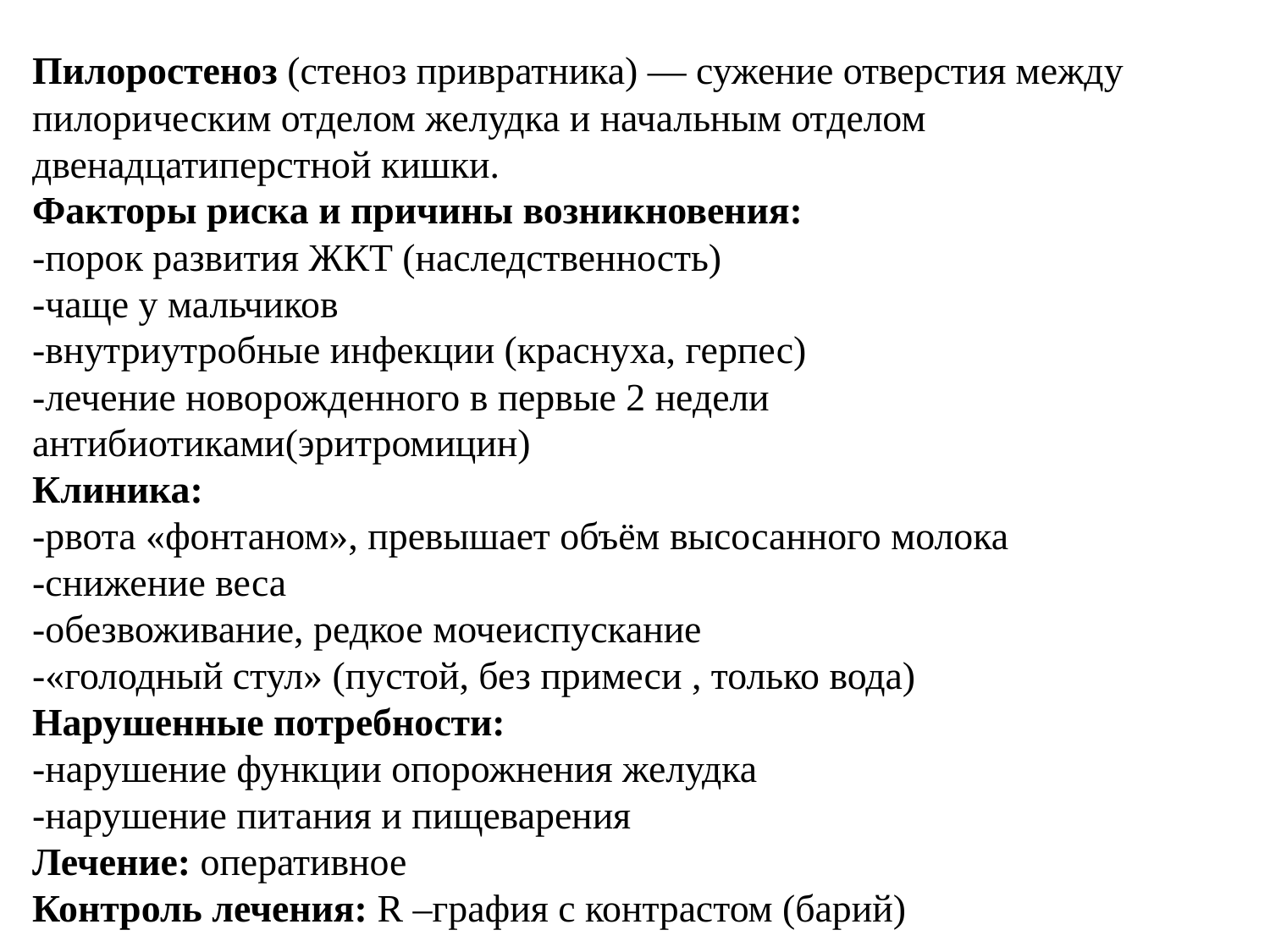

Пилоростеноз (стеноз привратника) — сужение отверстия между пилорическим отделом желудка и начальным отделом двенадцатиперстной кишки.
Факторы риска и причины возникновения:
-порок развития ЖКТ (наследственность)
-чаще у мальчиков
-внутриутробные инфекции (краснуха, герпес)
-лечение новорожденного в первые 2 недели антибиотиками(эритромицин)
Клиника:
-рвота «фонтаном», превышает объём высосанного молока
-снижение веса
-обезвоживание, редкое мочеиспускание
-«голодный стул» (пустой, без примеси , только вода)
Нарушенные потребности:
-нарушение функции опорожнения желудка
-нарушение питания и пищеварения
Лечение: оперативное
Контроль лечения: R –графия с контрастом (барий)